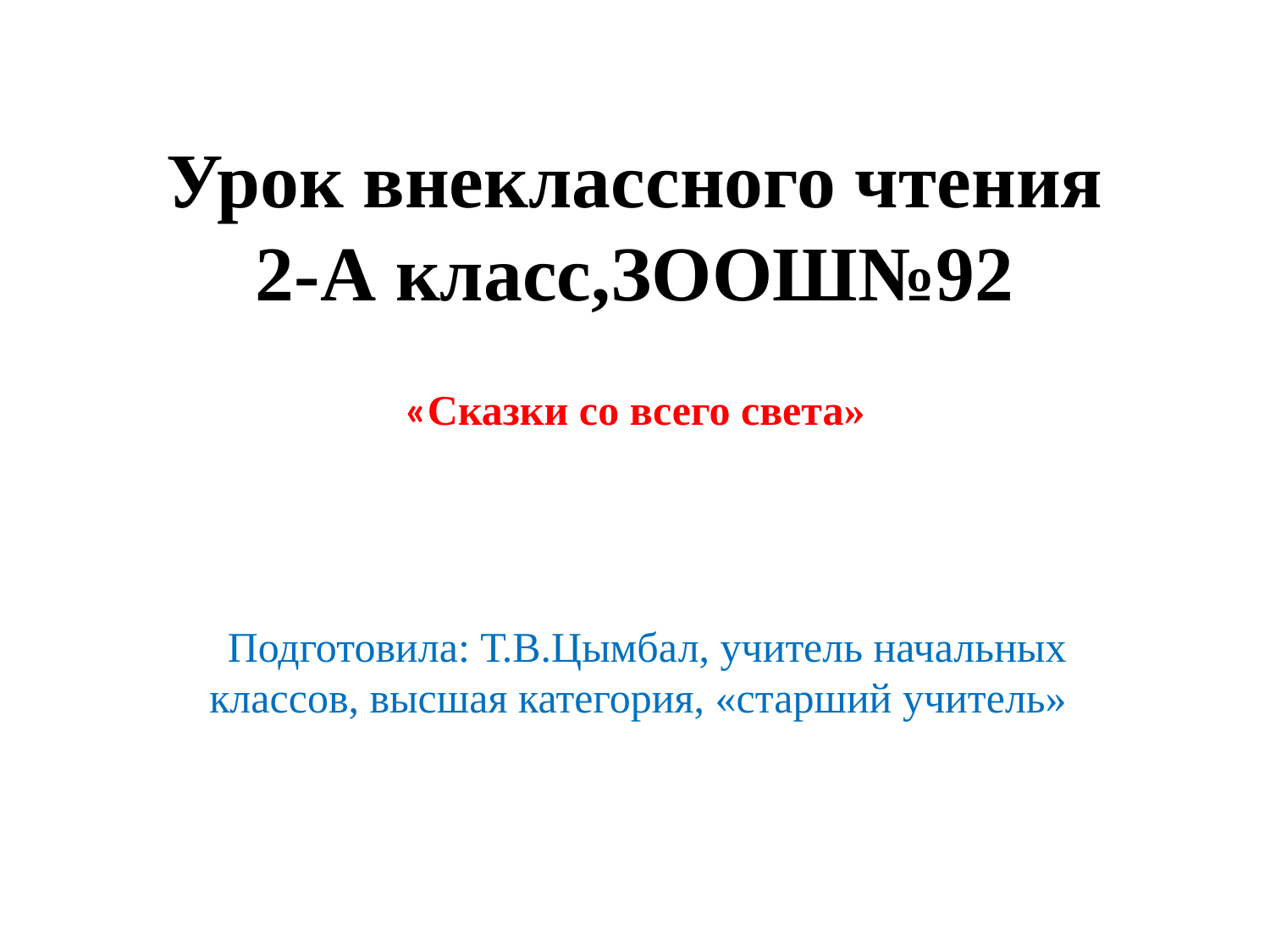

# Урок внеклассного чтения 2-А класс,ЗООШ№92
«Сказки со всего света»

Подготовила: Т.В.Цымбал, учитель начальных классов, высшая категория, «старший учитель»